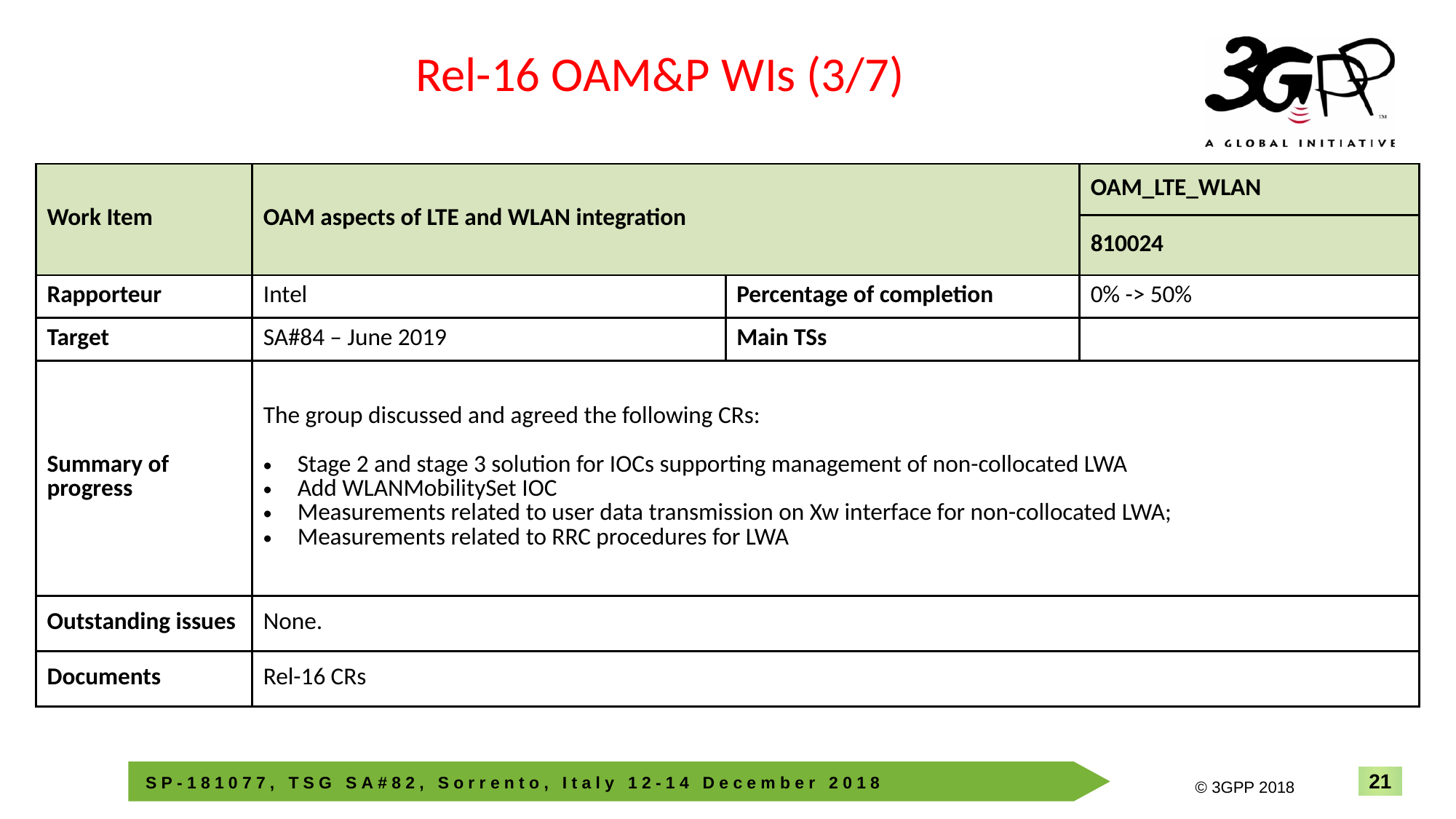

Rel-16 OAM&P WIs (3/7)
| Work Item | OAM aspects of LTE and WLAN integration |  | OAM\_LTE\_WLAN |
| --- | --- | --- | --- |
|  |  |  | 810024 |
| Rapporteur | Intel | Percentage of completion | 0% -> 50% |
| Target | SA#84 – June 2019 | Main TSs |  |
| Summary of progress | The group discussed and agreed the following CRs: Stage 2 and stage 3 solution for IOCs supporting management of non-collocated LWA Add WLANMobilitySet IOC Measurements related to user data transmission on Xw interface for non-collocated LWA; Measurements related to RRC procedures for LWA |  |  |
| Outstanding issues | None. |  |  |
| Documents | Rel-16 CRs |  |  |